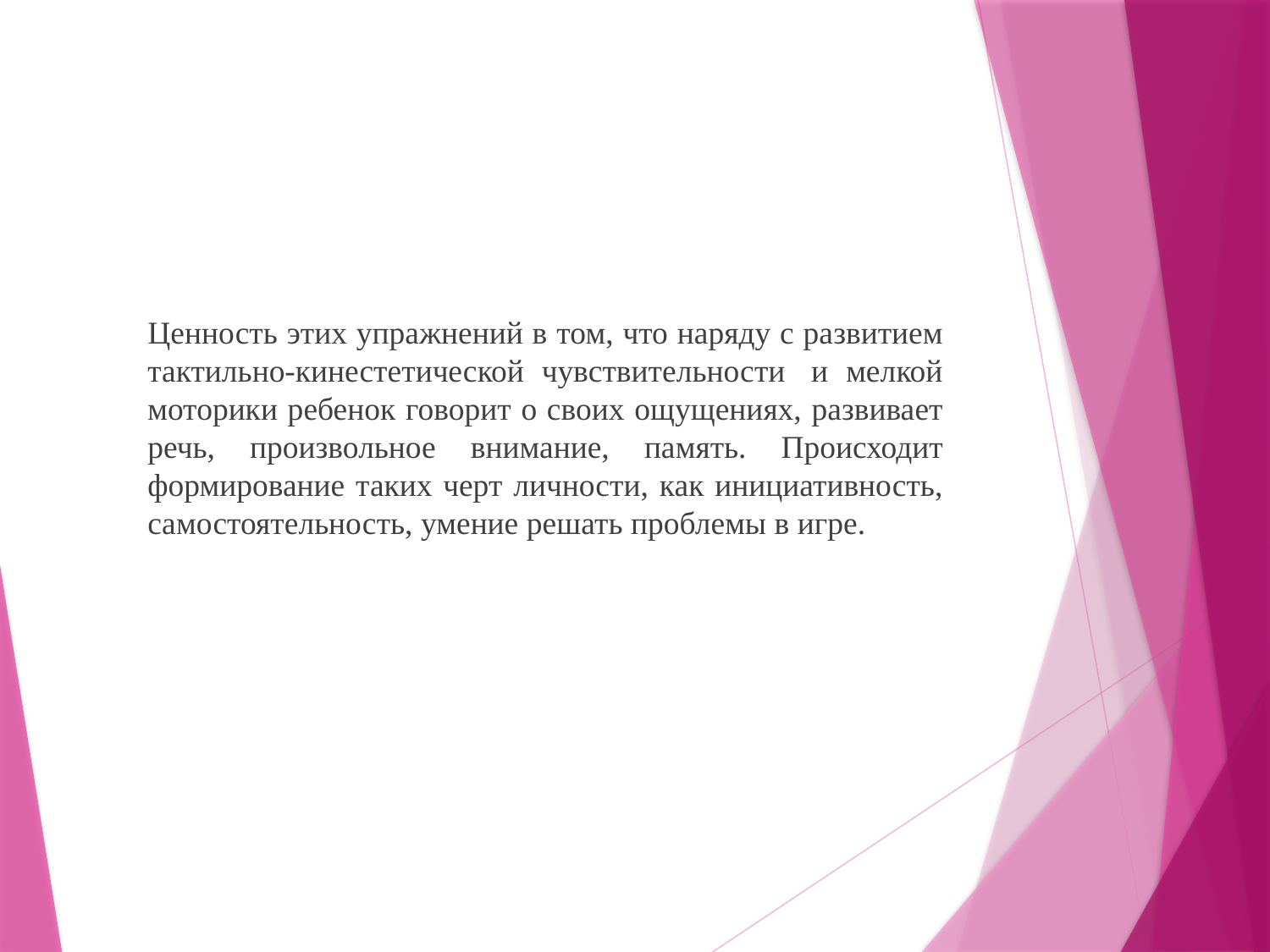

Ценность этих упражнений в том, что наряду с развитием тактильно-кинестетической чувствительности  и мелкой моторики ребенок говорит о своих ощущениях, развивает речь, произвольное внимание, память. Происходит формирование таких черт личности, как инициативность, самостоятельность, умение решать проблемы в игре.